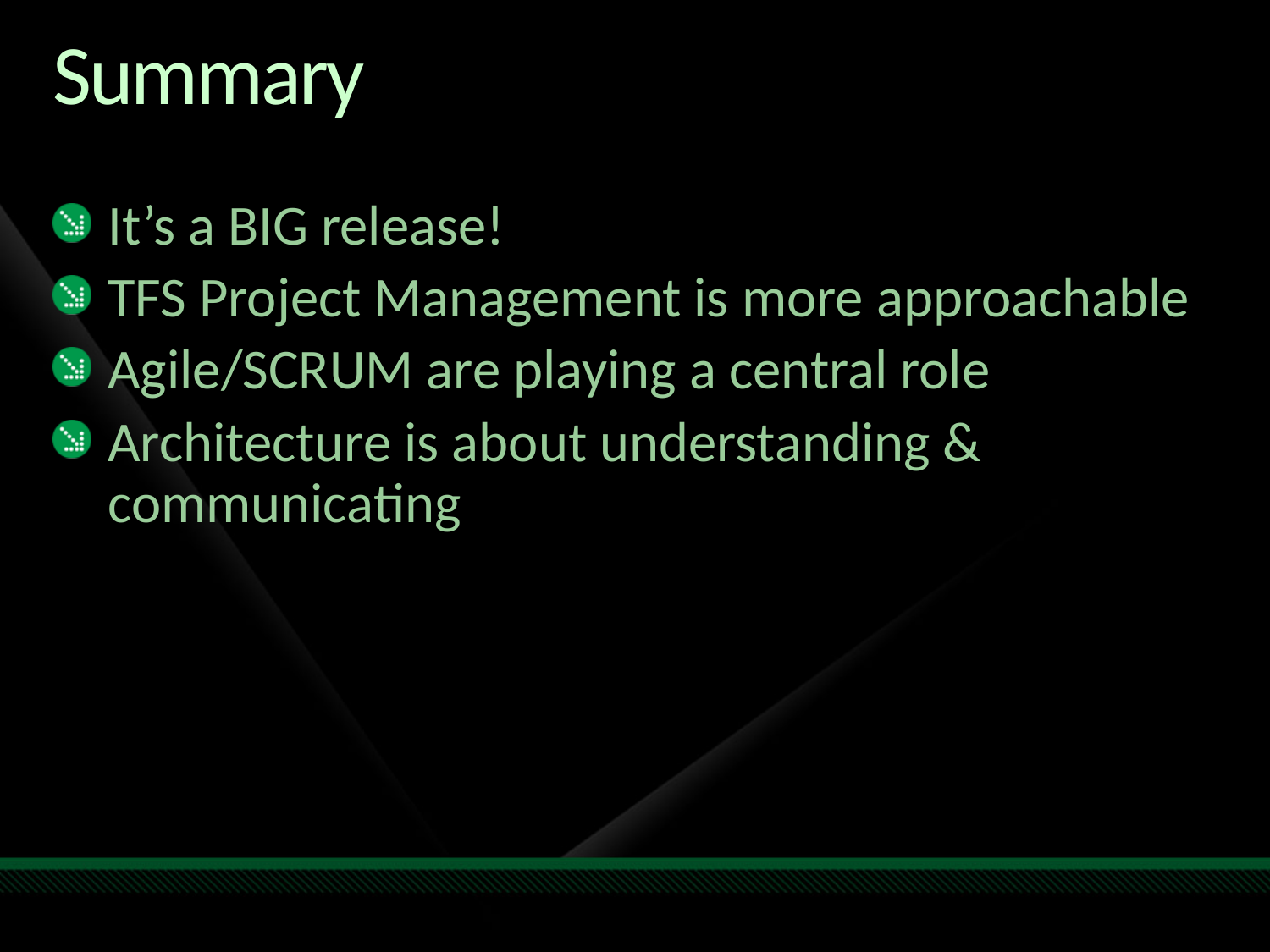

# Summary
It’s a BIG release!
TFS Project Management is more approachable
Agile/SCRUM are playing a central role
Architecture is about understanding & communicating